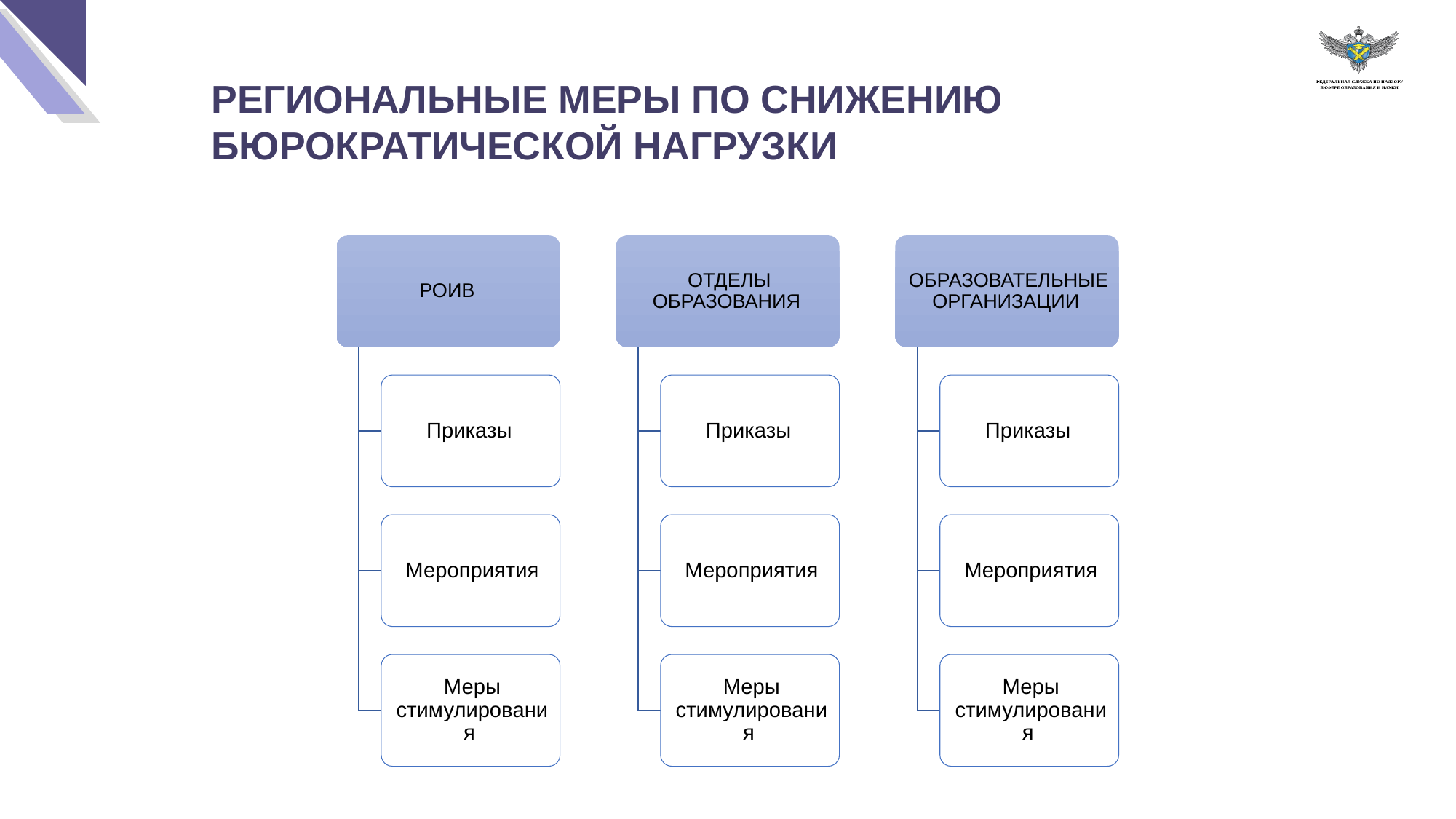

РЕГИОНАЛЬНЫЕ МЕРЫ ПО СНИЖЕНИЮ БЮРОКРАТИЧЕСКОЙ НАГРУЗКИ
РОИВ
Приказы
 Мероприятия
Меры стимулирования
ОТДЕЛЫ ОБРАЗОВАНИЯ
Приказы
 Мероприятия
Меры стимулирования
ОБРАЗОВАТЕЛЬНЫЕ ОРГАНИЗАЦИИ
Приказы
 Мероприятия
Меры стимулирования